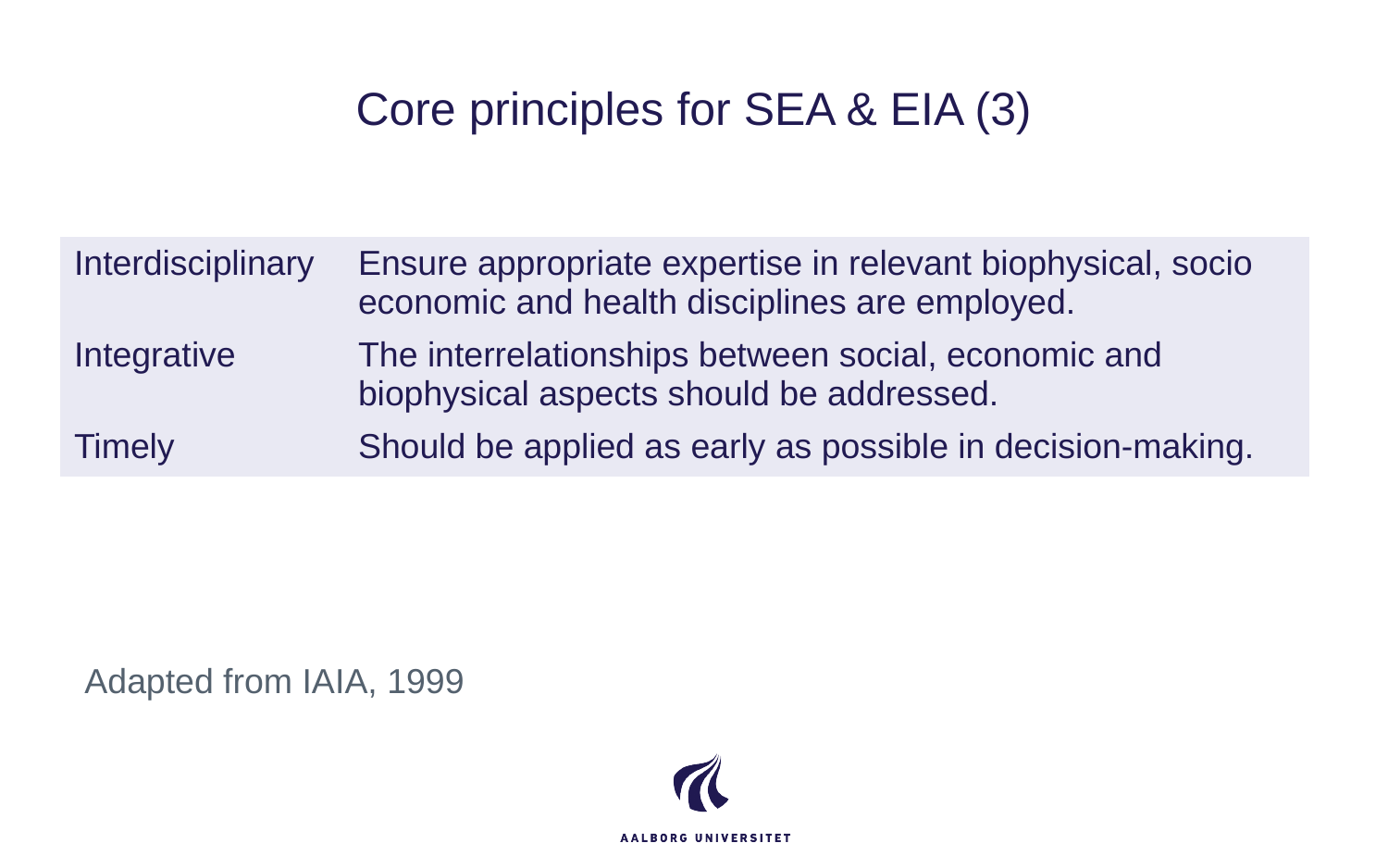

# Core principles for SEA & EIA (3)
| Interdisciplinary | Ensure appropriate expertise in relevant biophysical, socio economic and health disciplines are employed. |
| --- | --- |
| Integrative | The interrelationships between social, economic and biophysical aspects should be addressed. |
| Timely | Should be applied as early as possible in decision-making. |
Adapted from IAIA, 1999